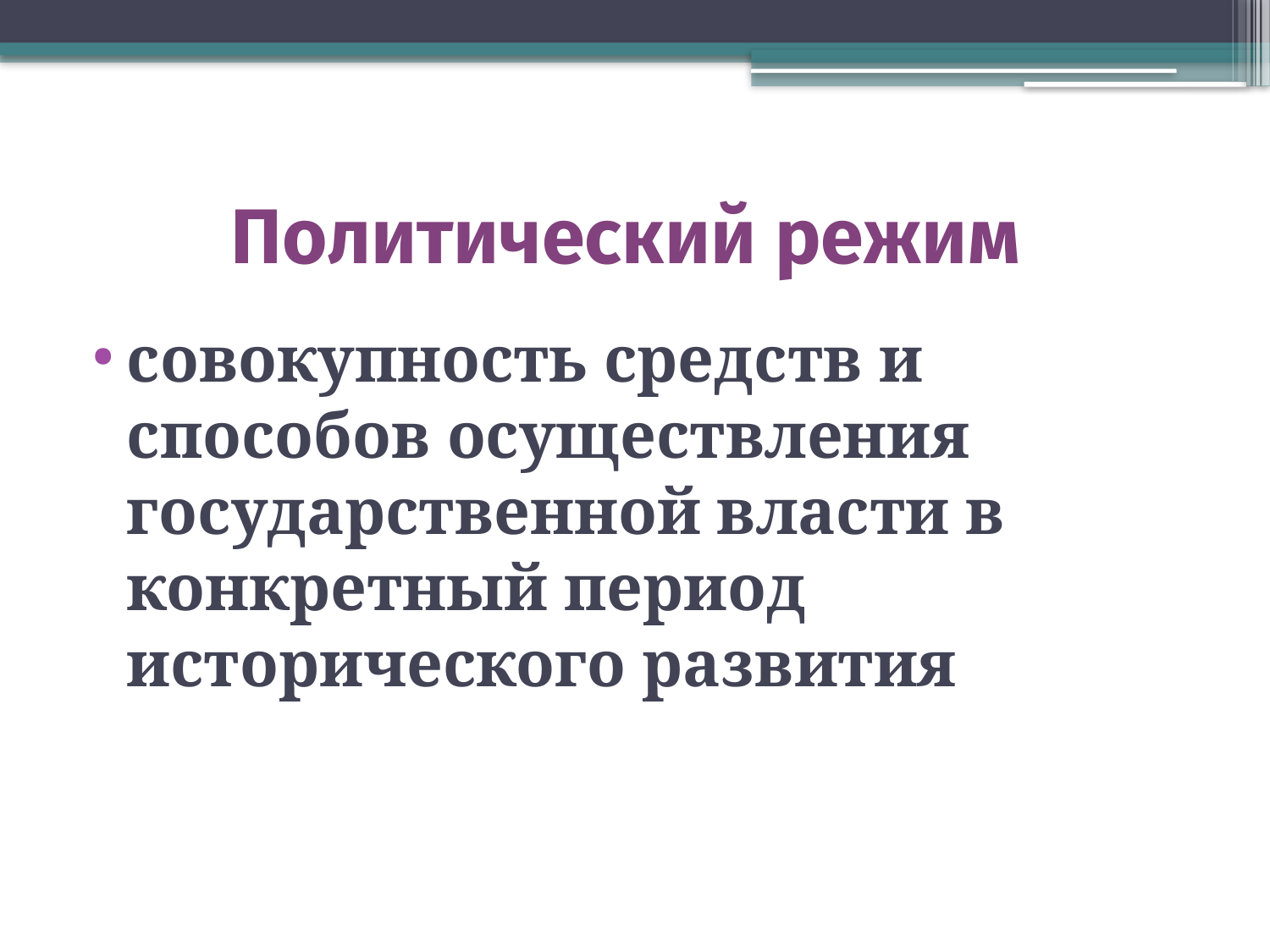

Политический режим
совокупность средств и способов осуществления государственной власти в конкретный период исторического развития